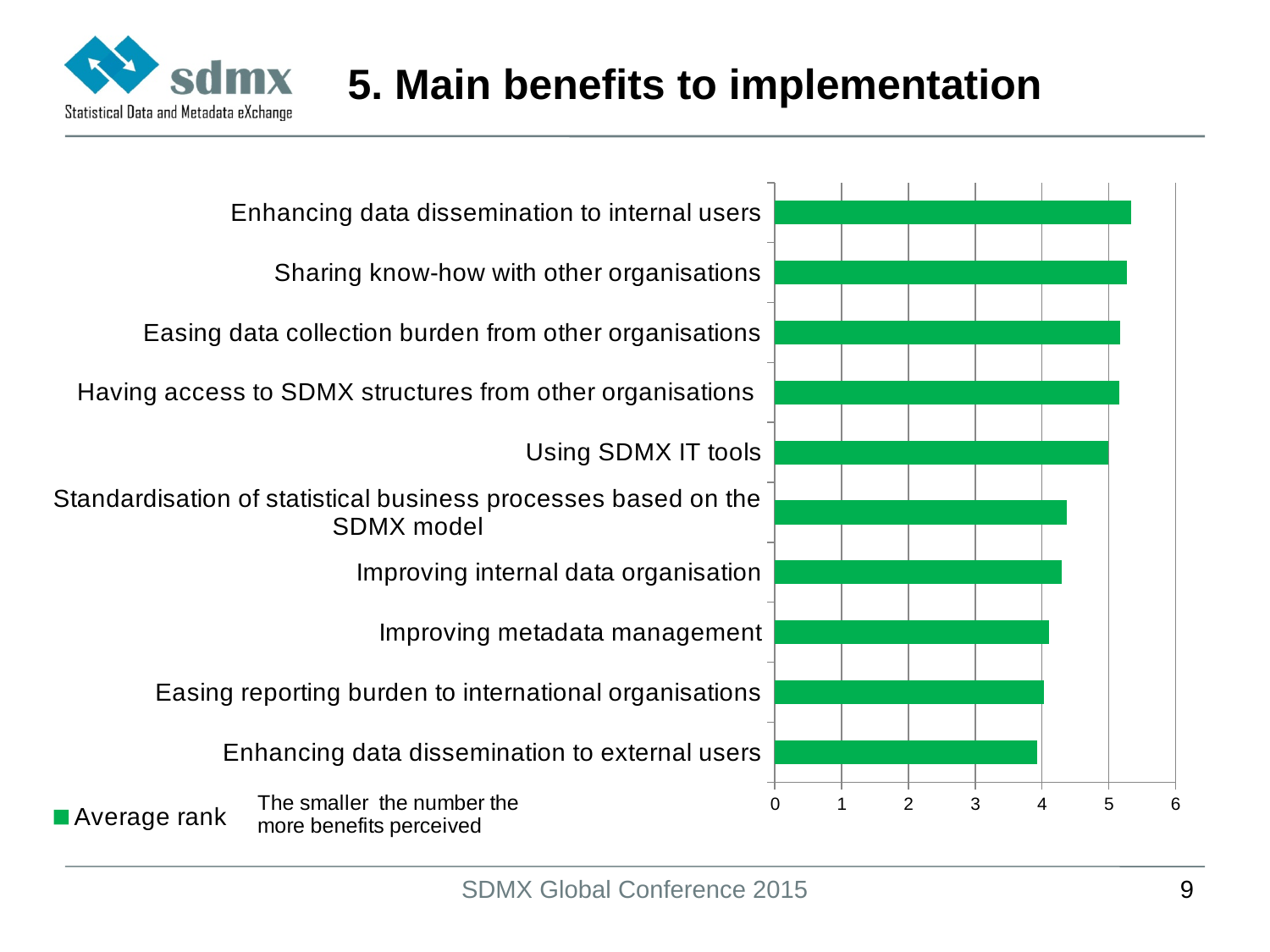

# 5. Main benefits to implementation

### Chart

| Category |  |
|---|---|
| Enhancing data dissemination to external users | 3.925619834710744 |
| Easing reporting burden to international organisations | 4.026315789473684 |
| Improving metadata management | 4.105769230769231 |
| Improving internal data organisation | 4.301075268817204 |
| Standardisation of statistical business processes based on the SDMX model | 4.367924528301887 |
| Using SDMX IT tools | 4.988888888888889 |
| Having access to SDMX structures from other organisations  | 5.1521739130434785 |
| Easing data collection burden from other organisations | 5.166666666666667 |
| Sharing know-how with other organisations | 5.267441860465116 |
| Enhancing data dissemination to internal users | 5.329411764705882 |
SDMX Global Conference 2015
9